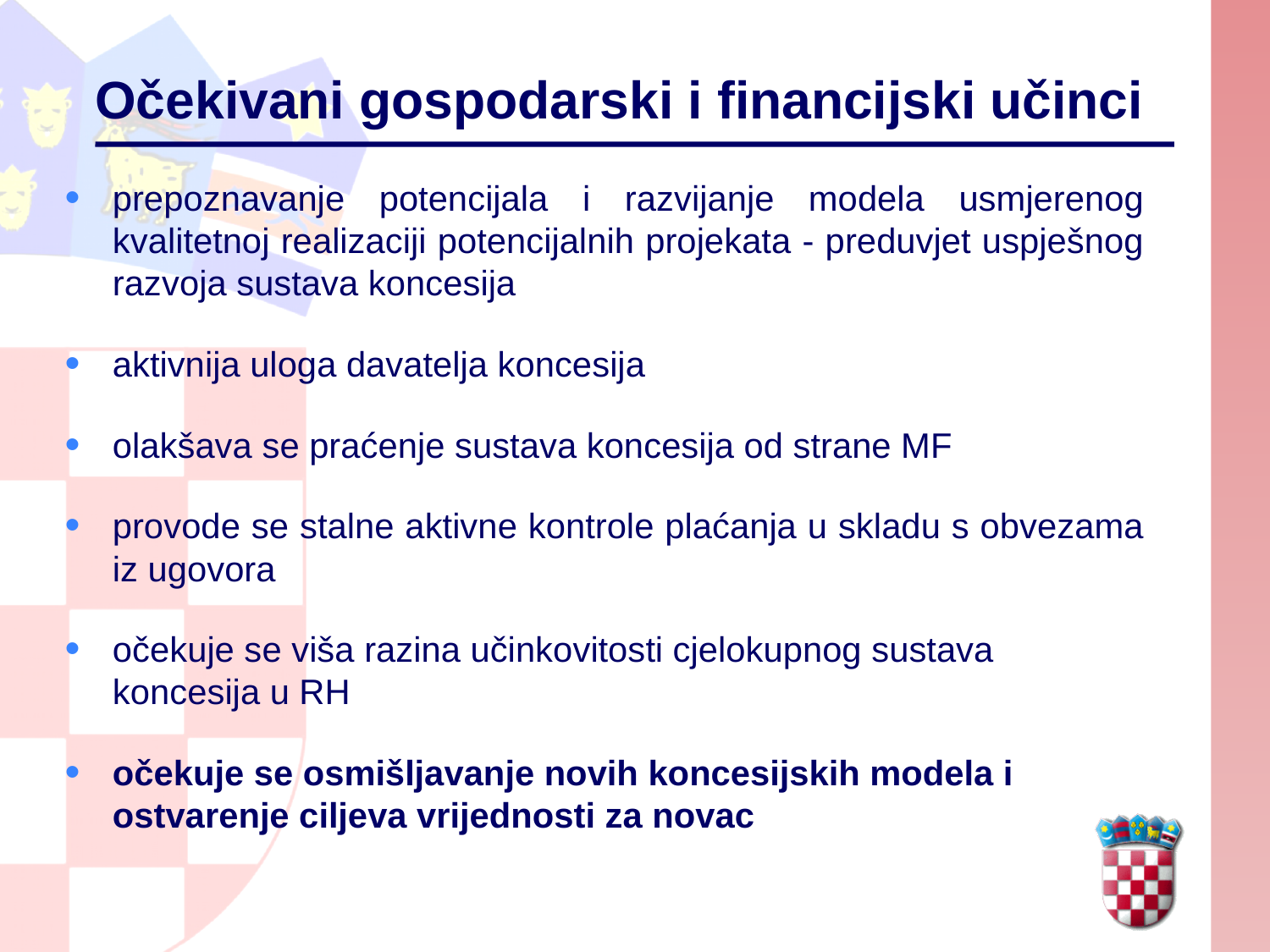

# Očekivani gospodarski i financijski učinci
prepoznavanje potencijala i razvijanje modela usmjerenog kvalitetnoj realizaciji potencijalnih projekata - preduvjet uspješnog razvoja sustava koncesija
aktivnija uloga davatelja koncesija
olakšava se praćenje sustava koncesija od strane MF
provode se stalne aktivne kontrole plaćanja u skladu s obvezama iz ugovora
očekuje se viša razina učinkovitosti cjelokupnog sustava koncesija u RH
očekuje se osmišljavanje novih koncesijskih modela i ostvarenje ciljeva vrijednosti za novac